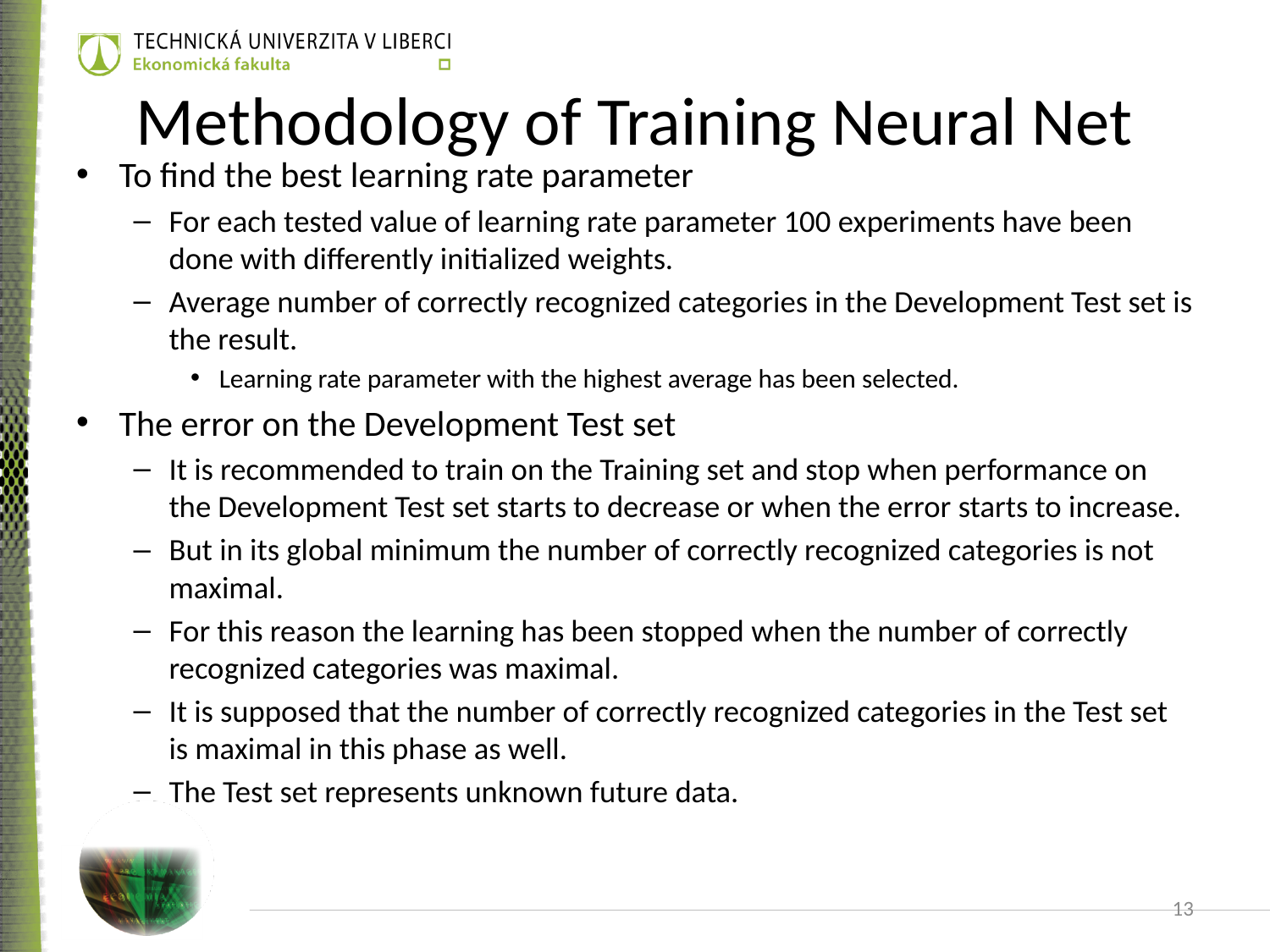

# Methodology of Training Neural Net
To find the best learning rate parameter
For each tested value of learning rate parameter 100 experiments have been done with differently initialized weights.
Average number of correctly recognized categories in the Development Test set is the result.
Learning rate parameter with the highest average has been selected.
The error on the Development Test set
It is recommended to train on the Training set and stop when performance on the Development Test set starts to decrease or when the error starts to increase.
But in its global minimum the number of correctly recognized categories is not maximal.
For this reason the learning has been stopped when the number of correctly recognized categories was maximal.
It is supposed that the number of correctly recognized categories in the Test set is maximal in this phase as well.
The Test set represents unknown future data.
13